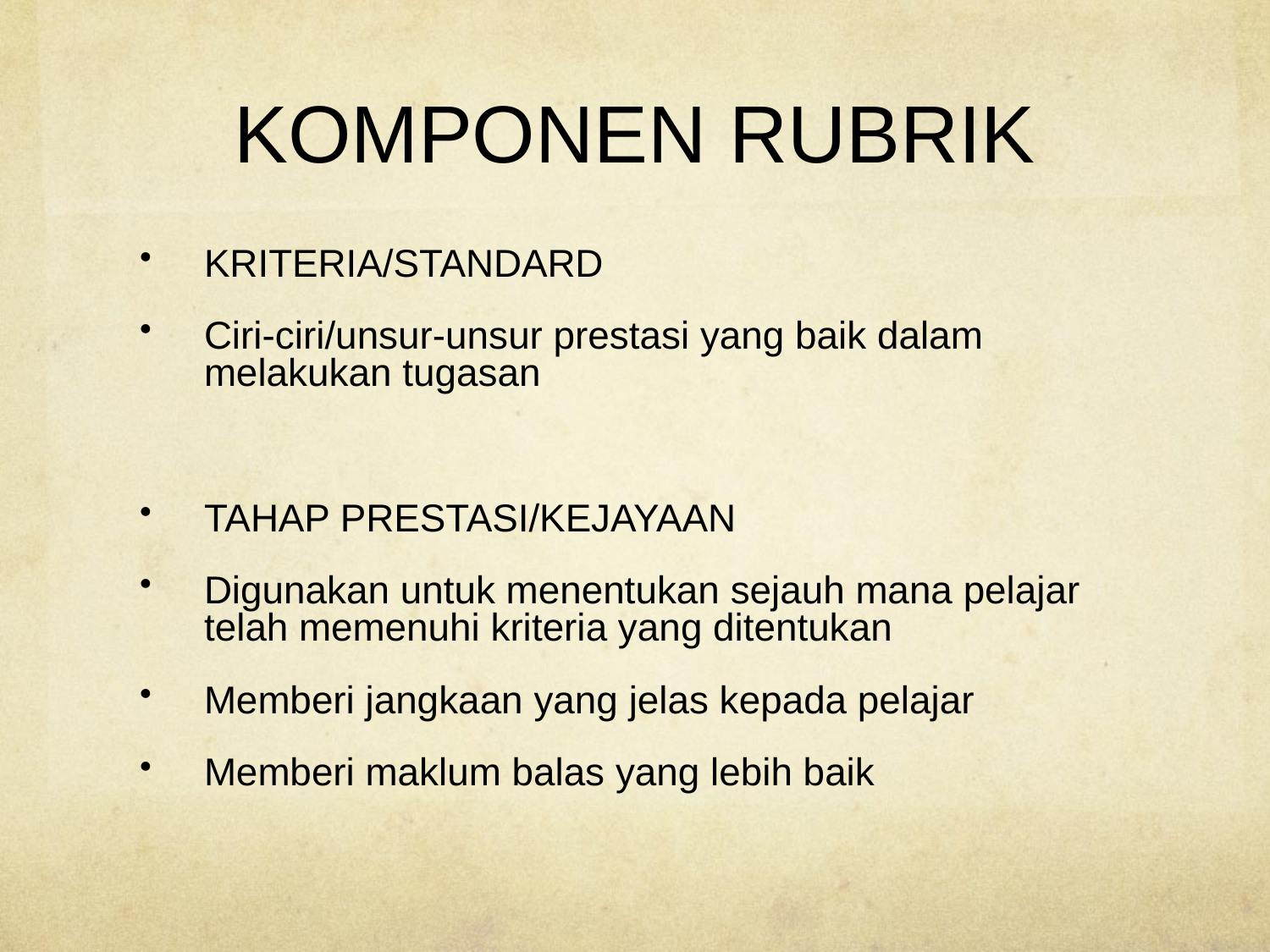

# KOMPONEN RUBRIK
KRITERIA/STANDARD
Ciri-ciri/unsur-unsur prestasi yang baik dalam melakukan tugasan

TAHAP PRESTASI/KEJAYAAN
Digunakan untuk menentukan sejauh mana pelajar telah memenuhi kriteria yang ditentukan
Memberi jangkaan yang jelas kepada pelajar
Memberi maklum balas yang lebih baik